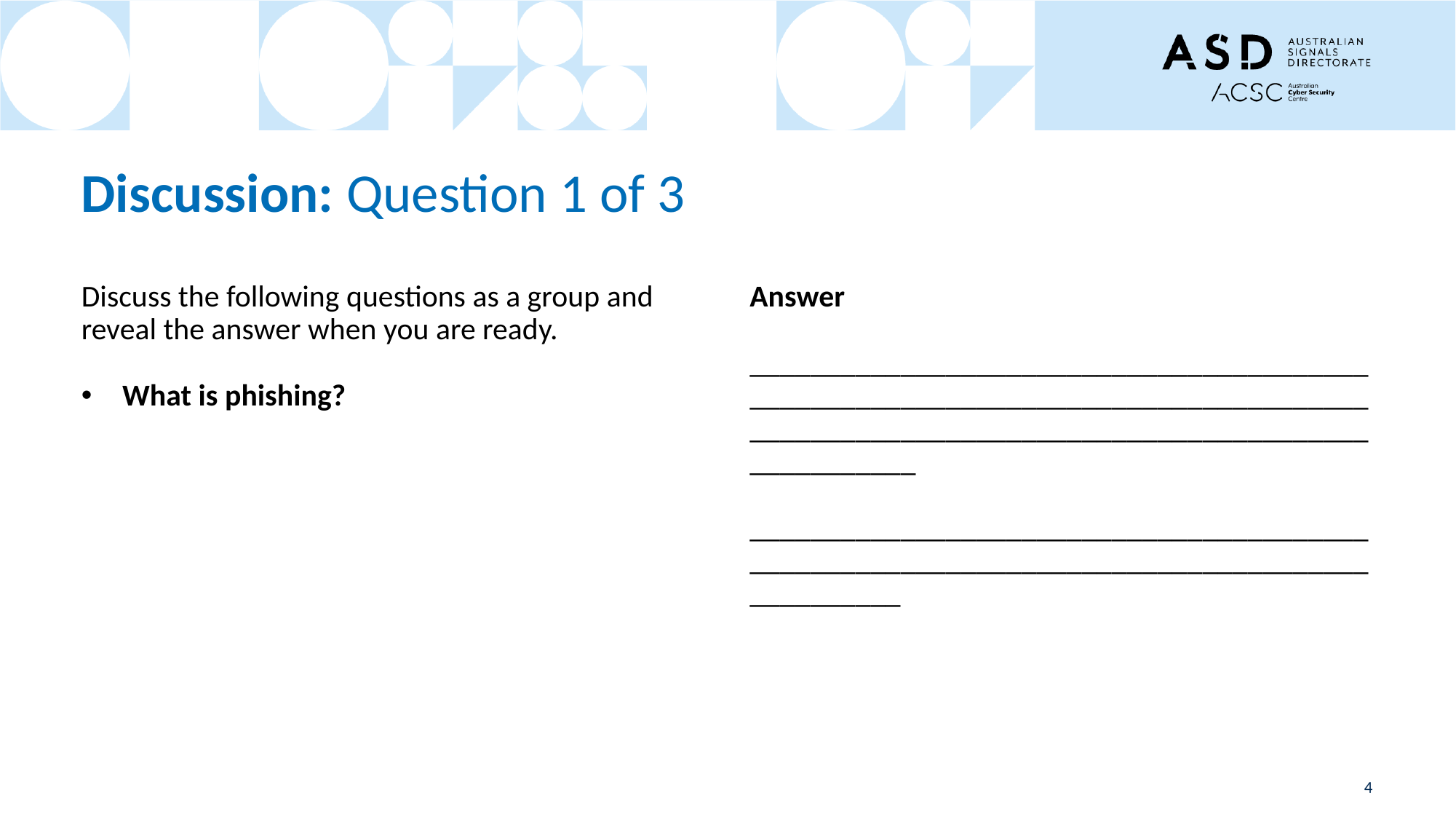

# Discussion: Question 1 of 3
Discuss the following questions as a group and reveal the answer when you are ready.
What is phishing?
Answer
______________________________________________________________________________________________________________________________________
____________________________________________________________________________________________
4